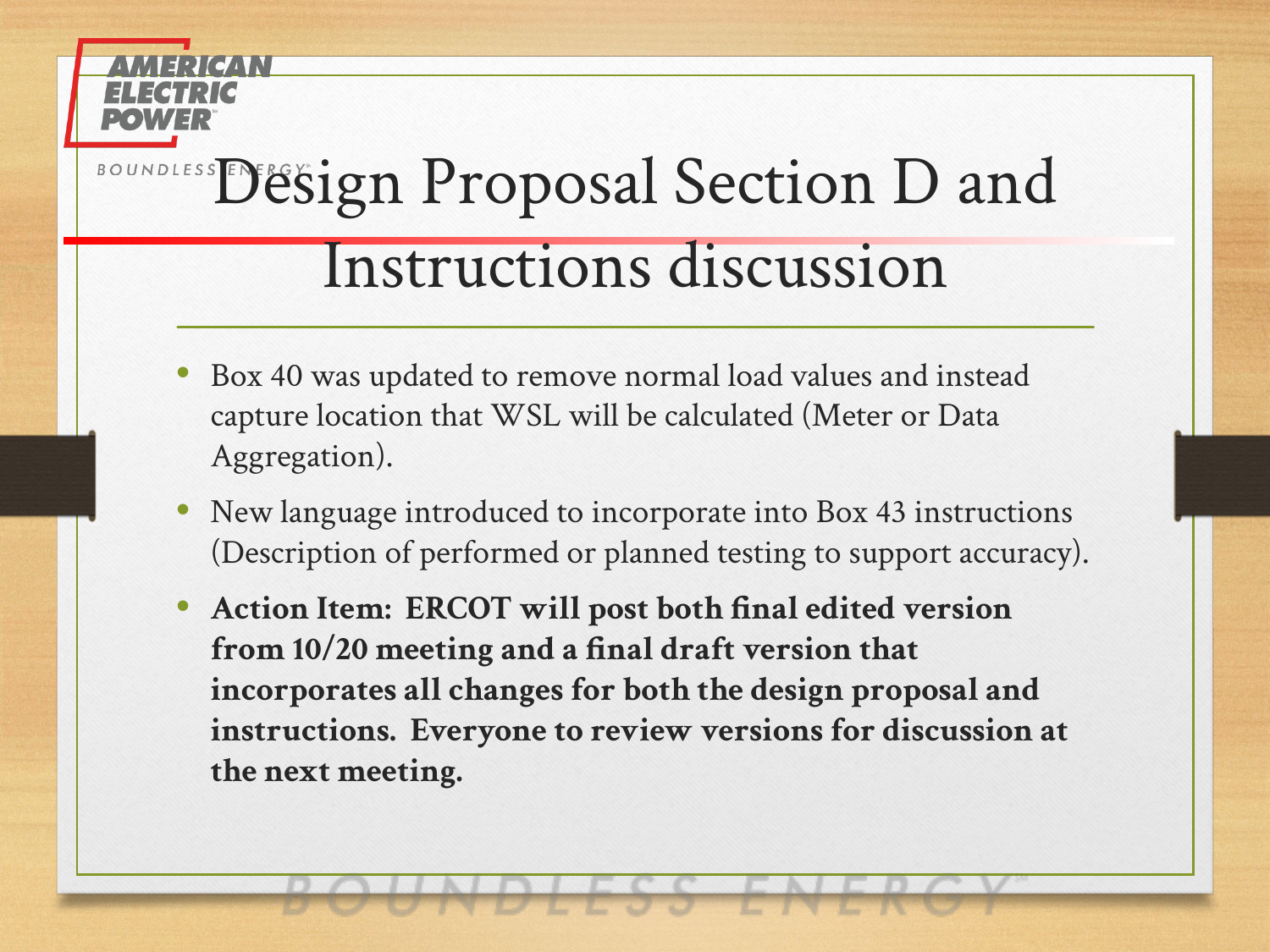

# Design Proposal Section D and Instructions discussion
Box 40 was updated to remove normal load values and instead capture location that WSL will be calculated (Meter or Data Aggregation).
New language introduced to incorporate into Box 43 instructions (Description of performed or planned testing to support accuracy).
Action Item:  ERCOT will post both final edited version from 10/20 meeting and a final draft version that incorporates all changes for both the design proposal and instructions.  Everyone to review versions for discussion at the next meeting.